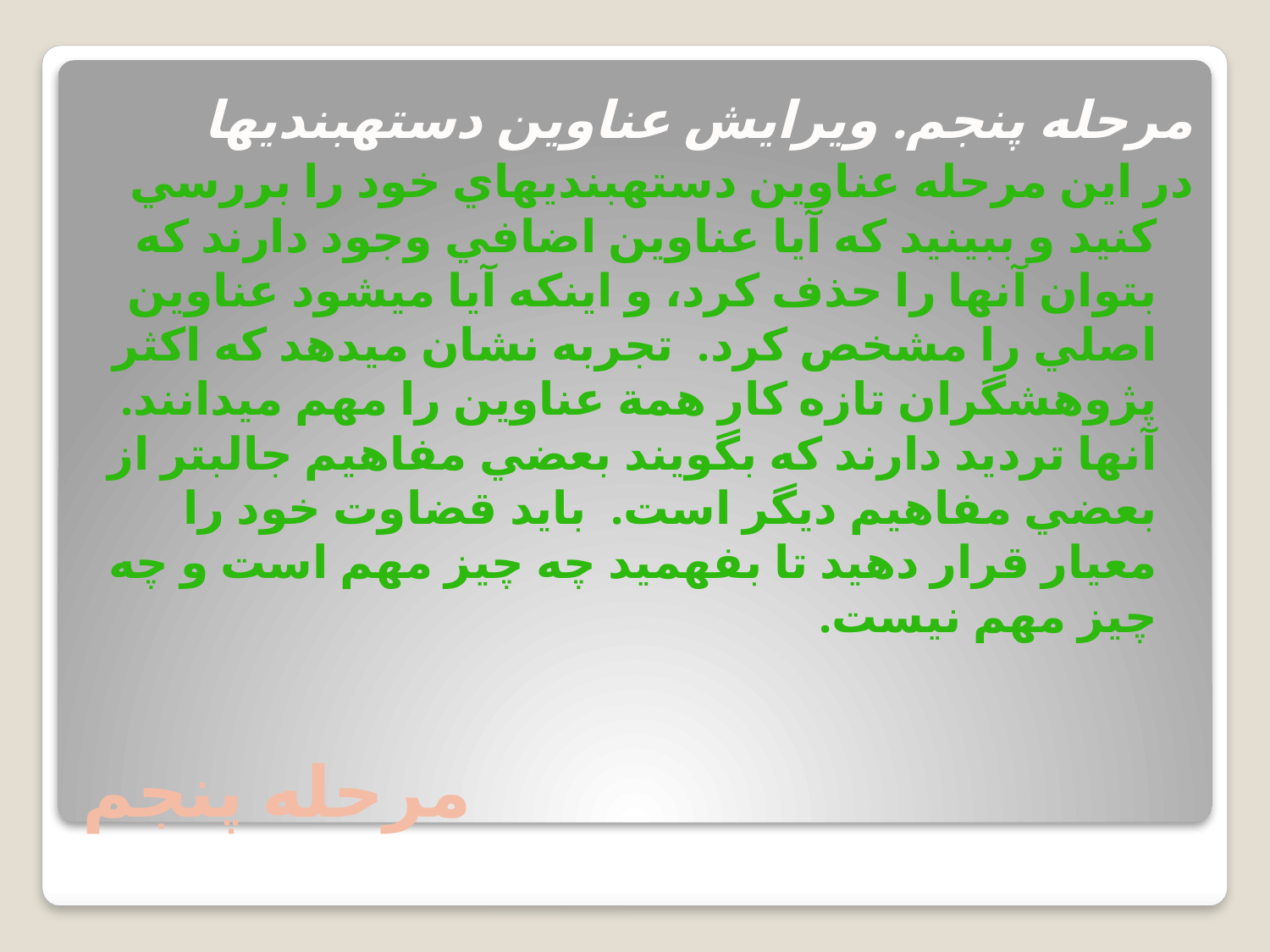

مرحله پنجم. ويرايش عناوين دسته­بندي­ها
در اين مرحله عناوين دسته‏بندي‏هاي خود را بررسي کنيد و ببينيد که آيا عناوين اضافي وجود دارند که بتوان آنها را حذف کرد، و اينکه آيا مي‏شود عناوين اصلي را مشخص کرد.  تجربه نشان مي‏دهد که اکثر پژوهشگران تازه کار همة عناوين را مهم مي‏دانند.  آنها ترديد دارند که بگويند بعضي مفاهيم جالب‏تر از بعضي مفاهيم ديگر است.  بايد قضاوت خود را معيار قرار دهيد تا بفهميد چه چيز مهم است و چه چيز مهم نيست.

# مرحله پنجم